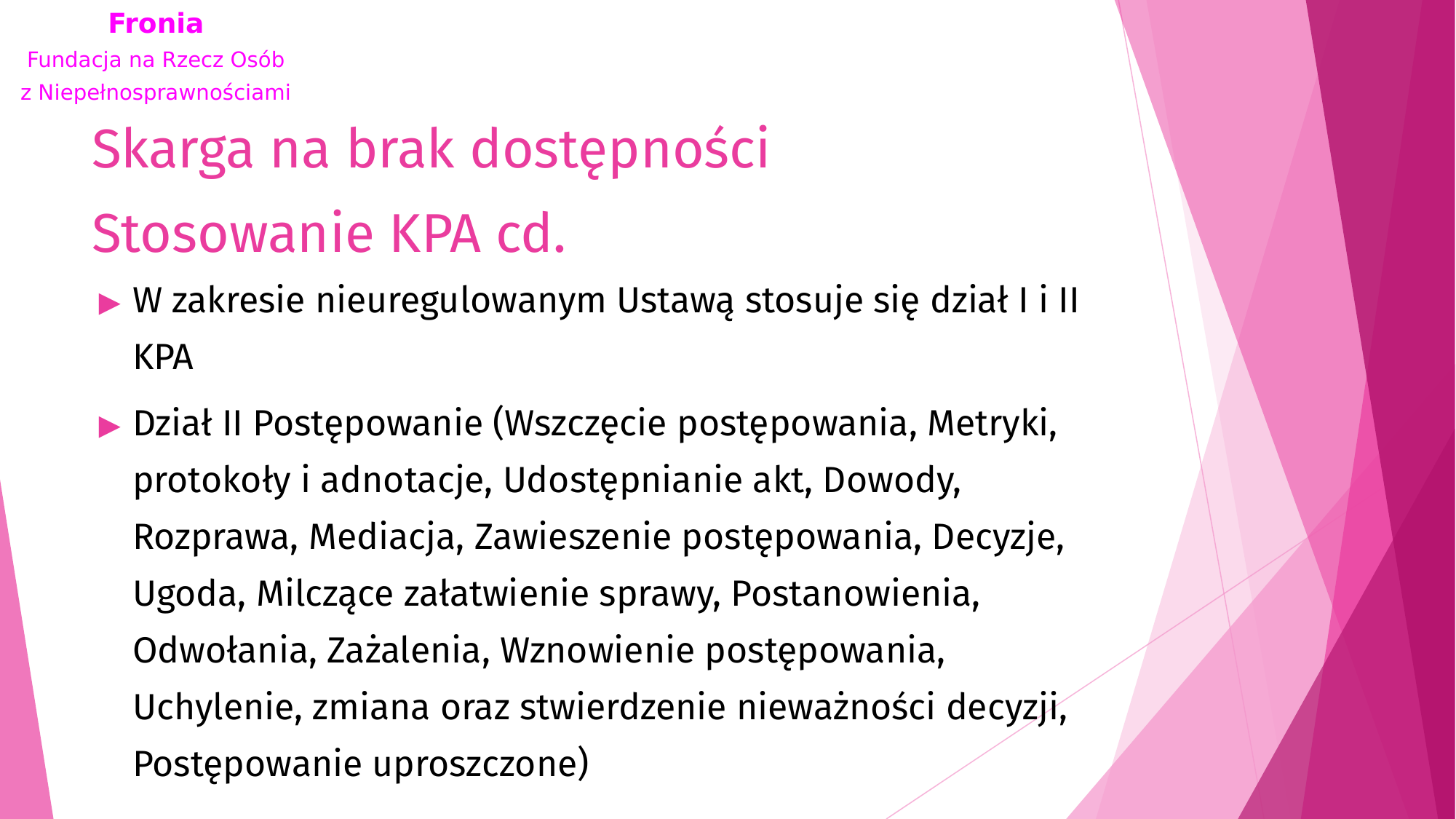

# Skarga na brak dostępności Stosowanie KPA cd.
W zakresie nieuregulowanym Ustawą stosuje się dział I i II KPA
Dział II Postępowanie (Wszczęcie postępowania, Metryki, protokoły i adnotacje, Udostępnianie akt, Dowody, Rozprawa, Mediacja, Zawieszenie postępowania, Decyzje, Ugoda, Milczące załatwienie sprawy, Postanowienia, Odwołania, Zażalenia, Wznowienie postępowania, Uchylenie, zmiana oraz stwierdzenie nieważności decyzji, Postępowanie uproszczone)